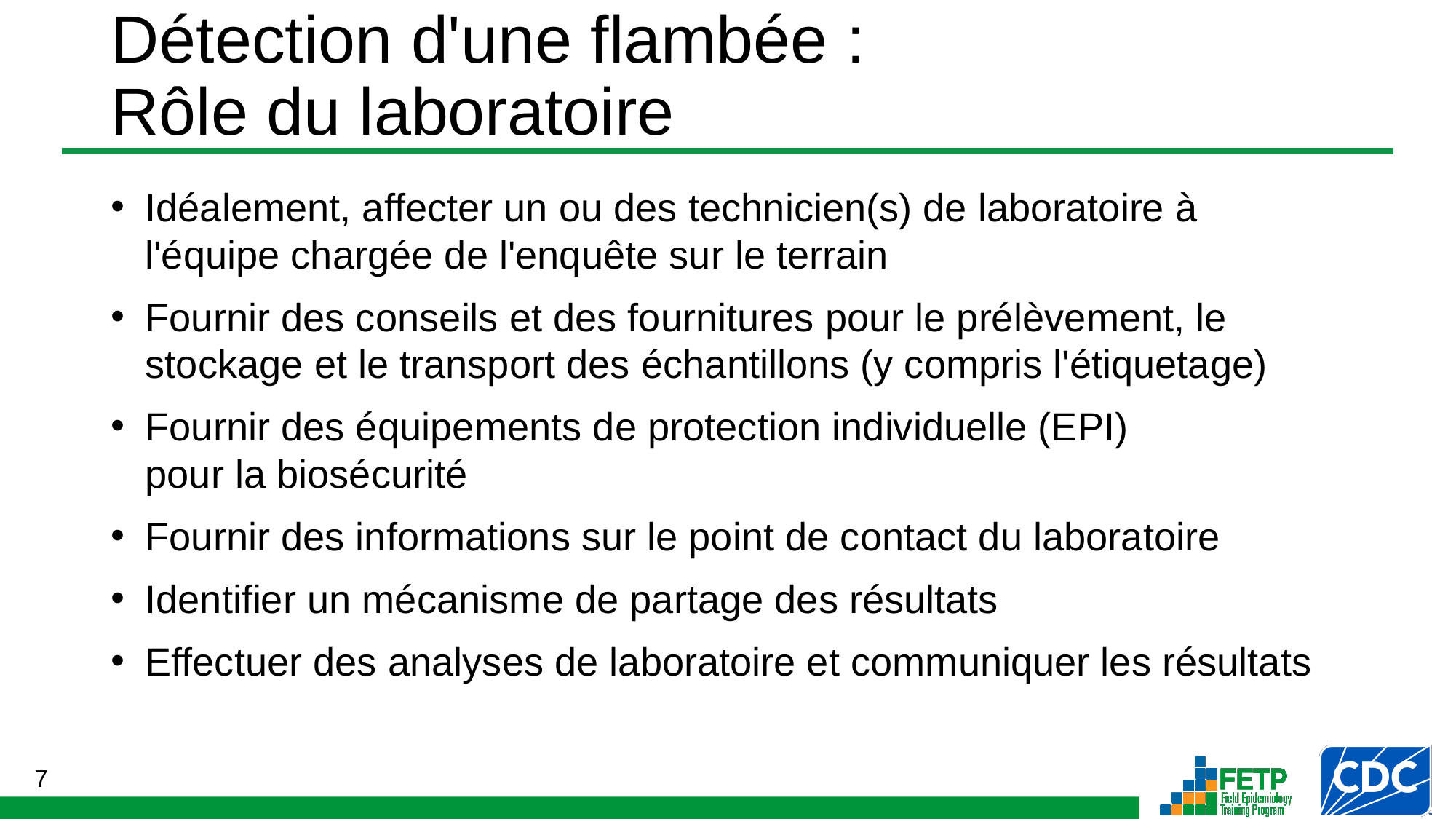

# Détection d'une flambée : Rôle du laboratoire
Idéalement, affecter un ou des technicien(s) de laboratoire à l'équipe chargée de l'enquête sur le terrain
Fournir des conseils et des fournitures pour le prélèvement, le stockage et le transport des échantillons (y compris l'étiquetage)
Fournir des équipements de protection individuelle (EPI)
pour la biosécurité
Fournir des informations sur le point de contact du laboratoire
Identifier un mécanisme de partage des résultats
Effectuer des analyses de laboratoire et communiquer les résultats